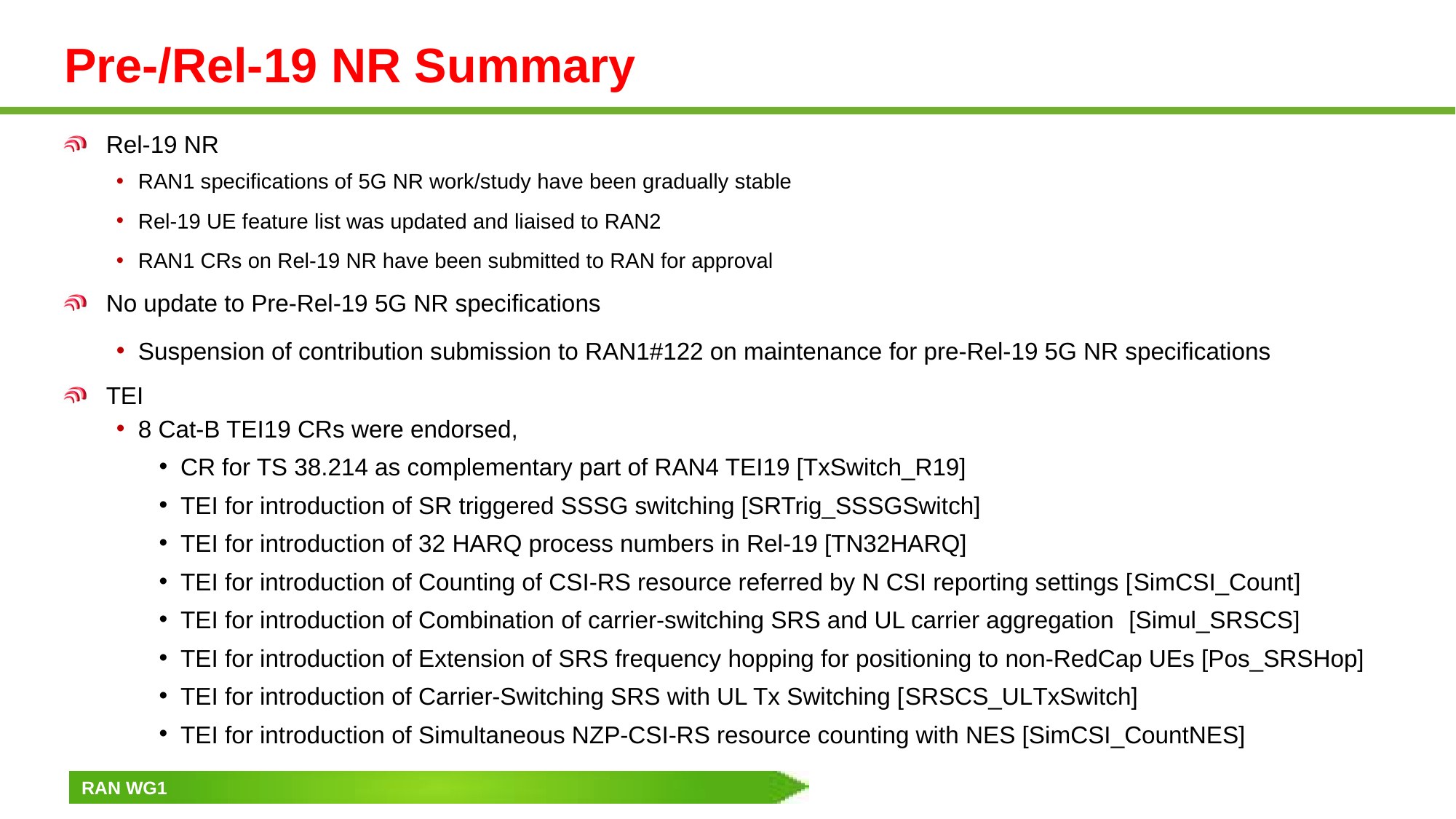

# Pre-/Rel-19 NR Summary
Rel-19 NR
RAN1 specifications of 5G NR work/study have been gradually stable
Rel-19 UE feature list was updated and liaised to RAN2
RAN1 CRs on Rel-19 NR have been submitted to RAN for approval
No update to Pre-Rel-19 5G NR specifications
Suspension of contribution submission to RAN1#122 on maintenance for pre-Rel-19 5G NR specifications
TEI
8 Cat-B TEI19 CRs were endorsed,
CR for TS 38.214 as complementary part of RAN4 TEI19 [TxSwitch_R19]
TEI for introduction of SR triggered SSSG switching [SRTrig_SSSGSwitch]
TEI for introduction of 32 HARQ process numbers in Rel-19 [TN32HARQ]
TEI for introduction of Counting of CSI-RS resource referred by N CSI reporting settings [SimCSI_Count]
TEI for introduction of Combination of carrier-switching SRS and UL carrier aggregation  [Simul_SRSCS]
TEI for introduction of Extension of SRS frequency hopping for positioning to non-RedCap UEs [Pos_SRSHop]
TEI for introduction of Carrier-Switching SRS with UL Tx Switching [SRSCS_ULTxSwitch]
TEI for introduction of Simultaneous NZP-CSI-RS resource counting with NES [SimCSI_CountNES]